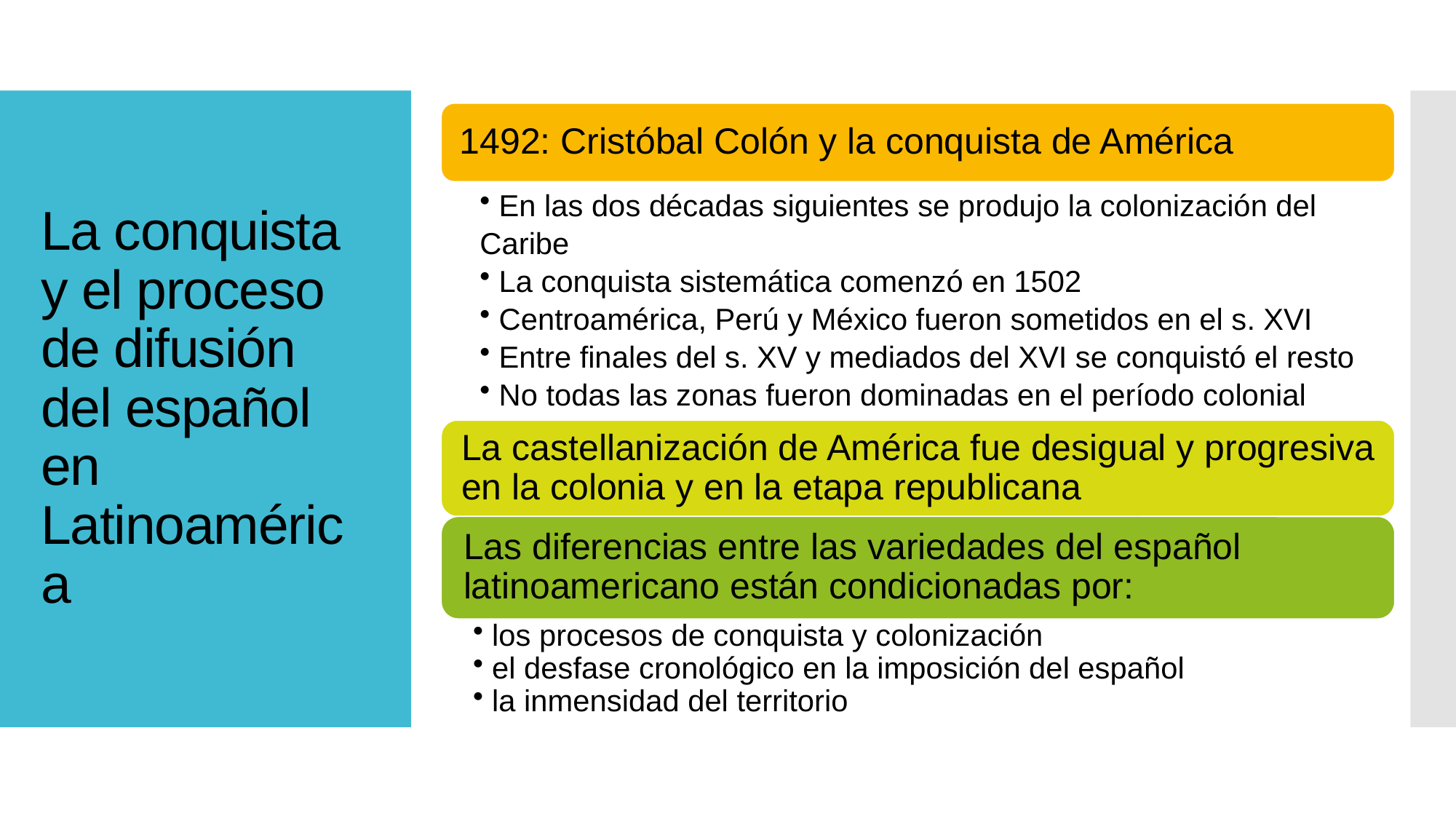

1492: Cristóbal Colón y la conquista de América
 En las dos décadas siguientes se produjo la colonización del Caribe
 La conquista sistemática comenzó en 1502
 Centroamérica, Perú y México fueron sometidos en el s. XVI
 Entre finales del s. XV y mediados del XVI se conquistó el resto
 No todas las zonas fueron dominadas en el período colonial
El S de Chile y Argentina se conquistaron en el período independiente
La castellanización de América fue desigual y progresiva en la colonia y en la etapa republicana
Las diferencias entre las variedades del español latinoamericano están condicionadas por:
 los procesos de conquista y colonización
 el desfase cronológico en la imposición del español
 la inmensidad del territorio
# La conquista y el proceso de difusión del español en Latinoamérica